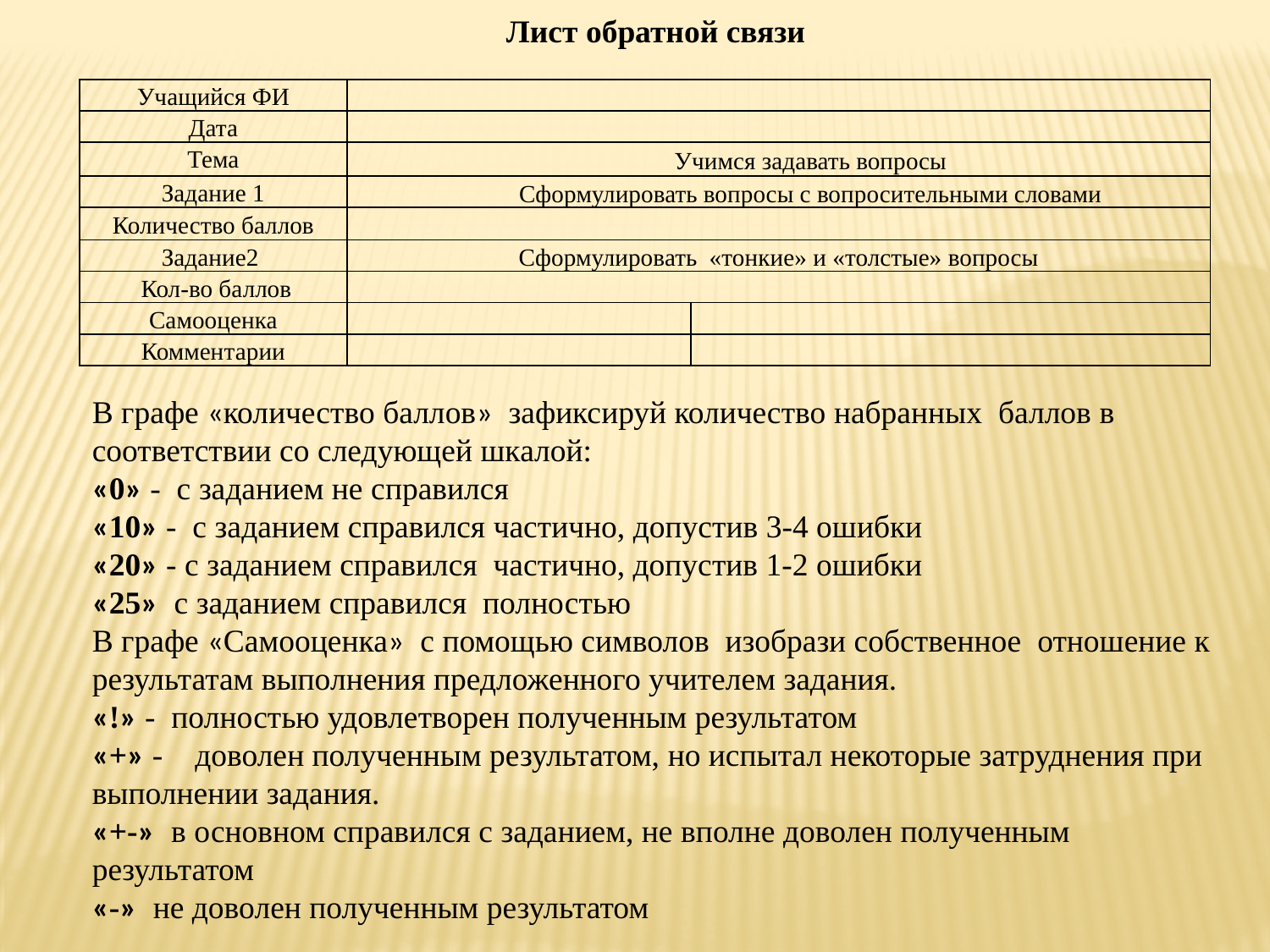

Лист обратной связи

В графе «количество баллов»  зафиксируй количество набранных  баллов в соответствии со следующей шкалой:
«0» -  с заданием не справился
«10» -  с заданием справился частично, допустив 3-4 ошибки
«20» - с заданием справился  частично, допустив 1-2 ошибки
«25»  с заданием справился  полностью
В графе «Самооценка»  с помощью символов  изобрази собственное  отношение к результатам выполнения предложенного учителем задания.
«!» -  полностью удовлетворен полученным результатом
«+» -    доволен полученным результатом, но испытал некоторые затруднения при выполнении задания.
«+-»  в основном справился с заданием, не вполне доволен полученным результатом
«-»  не доволен полученным результатом
| Учащийся ФИ |  |  |
| --- | --- | --- |
| Дата |  |  |
| Тема | Учимся задавать вопросы |  |
| Задание 1 | Сформулировать вопросы с вопросительными словами |  |
| Количество баллов |  |  |
| Задание2 | Сформулировать «тонкие» и «толстые» вопросы |  |
| Кол-во баллов |  |  |
| Самооценка |  |  |
| Комментарии |  |  |